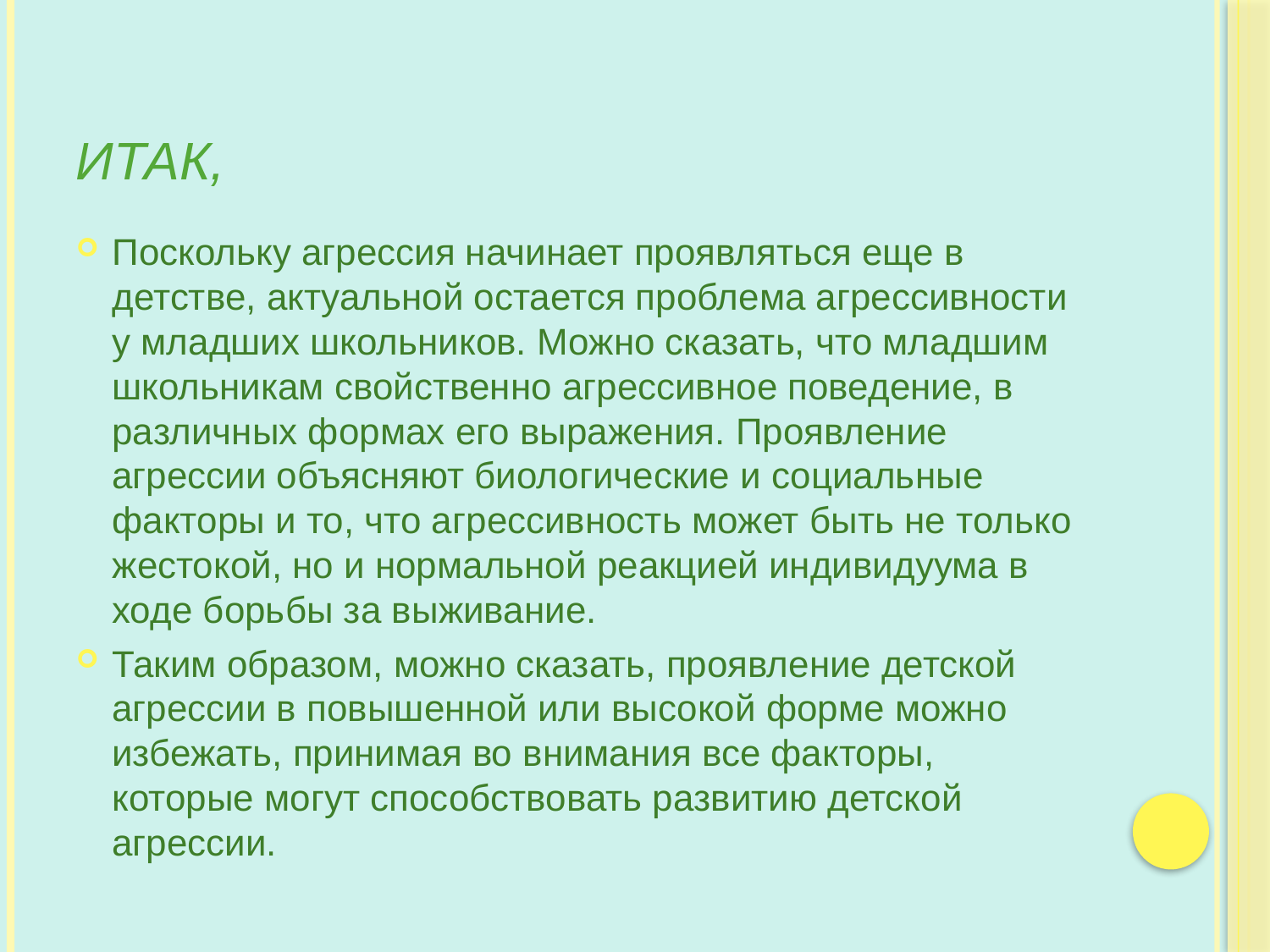

# Итак,
Поскольку агрессия начинает проявляться еще в детстве, актуальной остается проблема агрессивности у младших школьников. Можно сказать, что младшим школьникам свойственно агрессивное поведение, в различных формах его выражения. Проявление агрессии объясняют биологические и социальные факторы и то, что агрессивность может быть не только жестокой, но и нормальной реакцией индивидуума в ходе борьбы за выживание.
Таким образом, можно сказать, проявление детской агрессии в повышенной или высокой форме можно избежать, принимая во внимания все факторы, которые могут способствовать развитию детской агрессии.